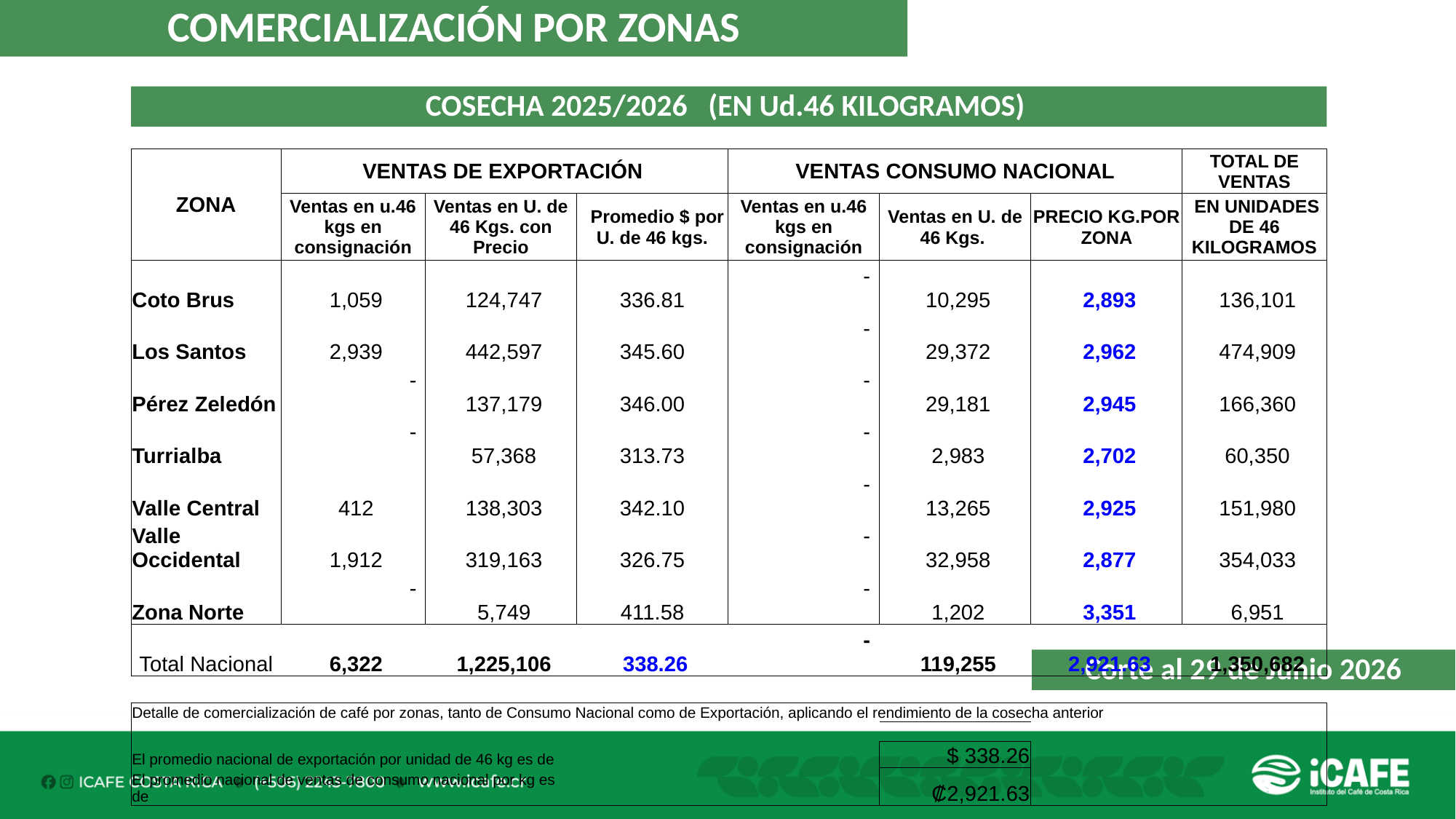

COMERCIALIZACIÓN POR ZONAS
COSECHA 2025/2026   (EN Ud.46 KILOGRAMOS)
| ZONA | VENTAS DE EXPORTACIÓN |  |  | VENTAS CONSUMO NACIONAL |  |  | TOTAL DE VENTAS |
| --- | --- | --- | --- | --- | --- | --- | --- |
|  | Ventas en u.46 kgs en consignación | Ventas en U. de 46 Kgs. con Precio | Promedio $ por U. de 46 kgs. | Ventas en u.46 kgs en consignación | Ventas en U. de 46 Kgs. | PRECIO KG.POR ZONA | EN UNIDADES DE 46 KILOGRAMOS |
| Coto Brus | 1,059 | 124,747 | 336.81 | - | 10,295 | 2,893 | 136,101 |
| Los Santos | 2,939 | 442,597 | 345.60 | - | 29,372 | 2,962 | 474,909 |
| Pérez Zeledón | - | 137,179 | 346.00 | - | 29,181 | 2,945 | 166,360 |
| Turrialba | - | 57,368 | 313.73 | - | 2,983 | 2,702 | 60,350 |
| Valle Central | 412 | 138,303 | 342.10 | - | 13,265 | 2,925 | 151,980 |
| Valle Occidental | 1,912 | 319,163 | 326.75 | - | 32,958 | 2,877 | 354,033 |
| Zona Norte | - | 5,749 | 411.58 | - | 1,202 | 3,351 | 6,951 |
| Total Nacional | 6,322 | 1,225,106 | 338.26 | - | 119,255 | 2,921.63 | 1,350,682 |
|  |  |  |  |  |  |  |  |
| Detalle de comercialización de café por zonas, tanto de Consumo Nacional como de Exportación, aplicando el rendimiento de la cosecha anterior |  |  |  |  |  |  |  |
|  |  |  |  |  |  |  |  |
| El promedio nacional de exportación por unidad de 46 kg es de |  |  |  |  | $ 338.26 |  |  |
| El promedio nacional de ventas de consumo nacional por kg es de |  |  |  |  | ₡2,921.63 |  |  |
Corte al 29 de Junio 2026